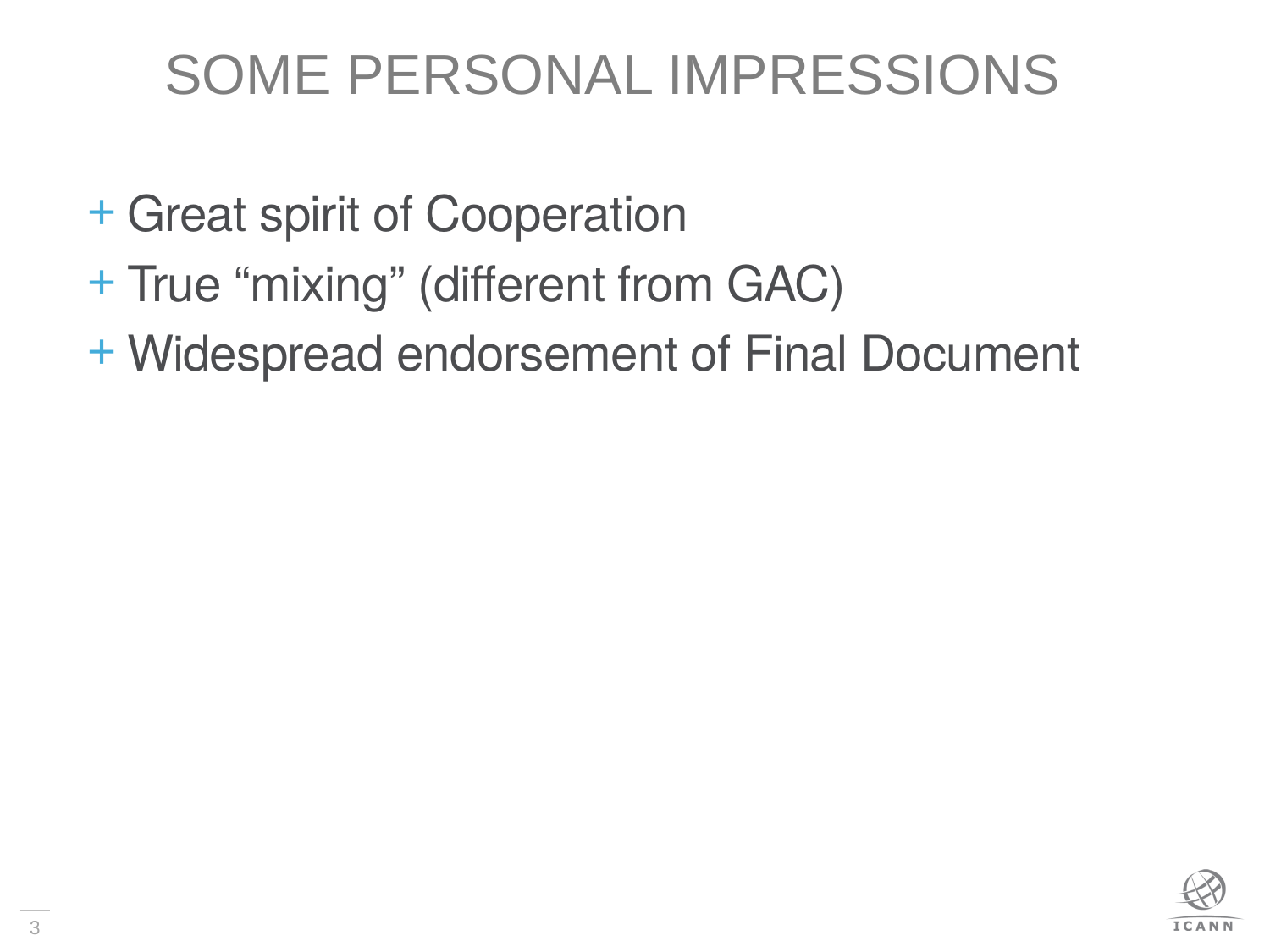

# SOME PERSONAL IMPRESSIONS
Great spirit of Cooperation
True “mixing” (different from GAC)
Widespread endorsement of Final Document